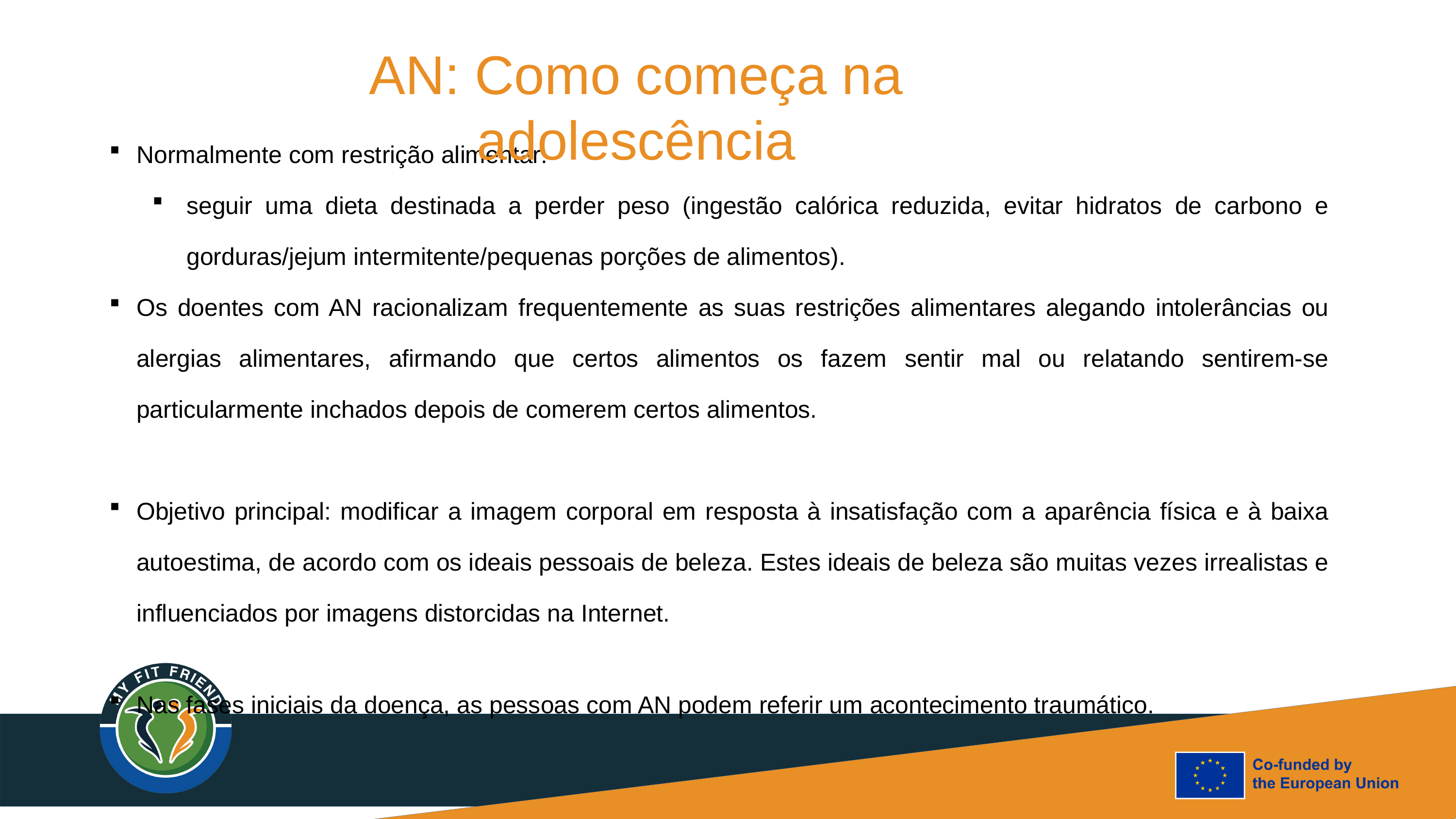

AN: Como começa na adolescência
Normalmente com restrição alimentar:
seguir uma dieta destinada a perder peso (ingestão calórica reduzida, evitar hidratos de carbono e gorduras/jejum intermitente/pequenas porções de alimentos).
Os doentes com AN racionalizam frequentemente as suas restrições alimentares alegando intolerâncias ou alergias alimentares, afirmando que certos alimentos os fazem sentir mal ou relatando sentirem-se particularmente inchados depois de comerem certos alimentos.

Objetivo principal: modificar a imagem corporal em resposta à insatisfação com a aparência física e à baixa autoestima, de acordo com os ideais pessoais de beleza. Estes ideais de beleza são muitas vezes irrealistas e influenciados por imagens distorcidas na Internet.

Nas fases iniciais da doença, as pessoas com AN podem referir um acontecimento traumático.